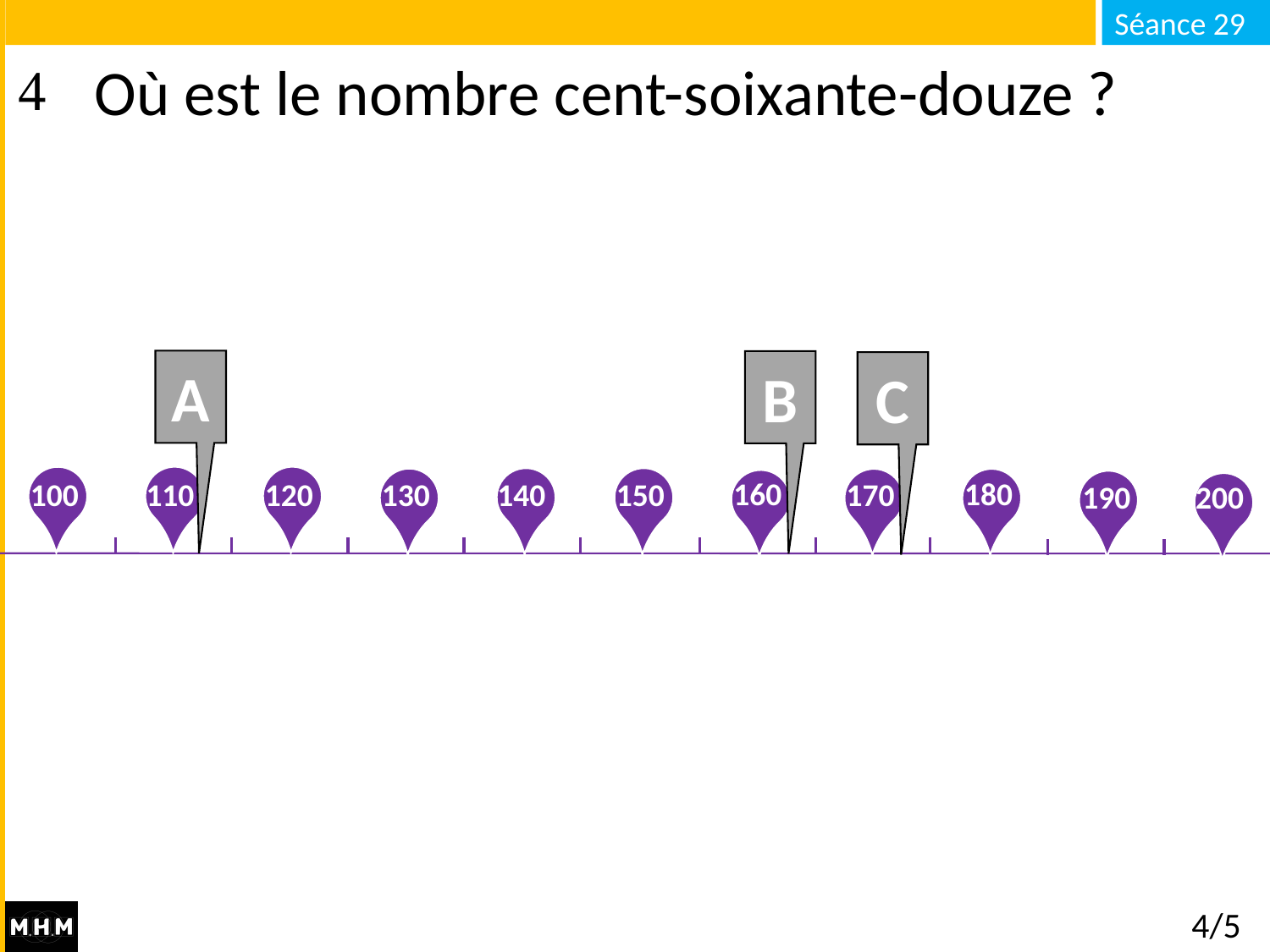

# Où est le nombre cent-soixante-douze ?
A
B
C

160
180
100
120
130
150

170
110
140

190
200

4/5